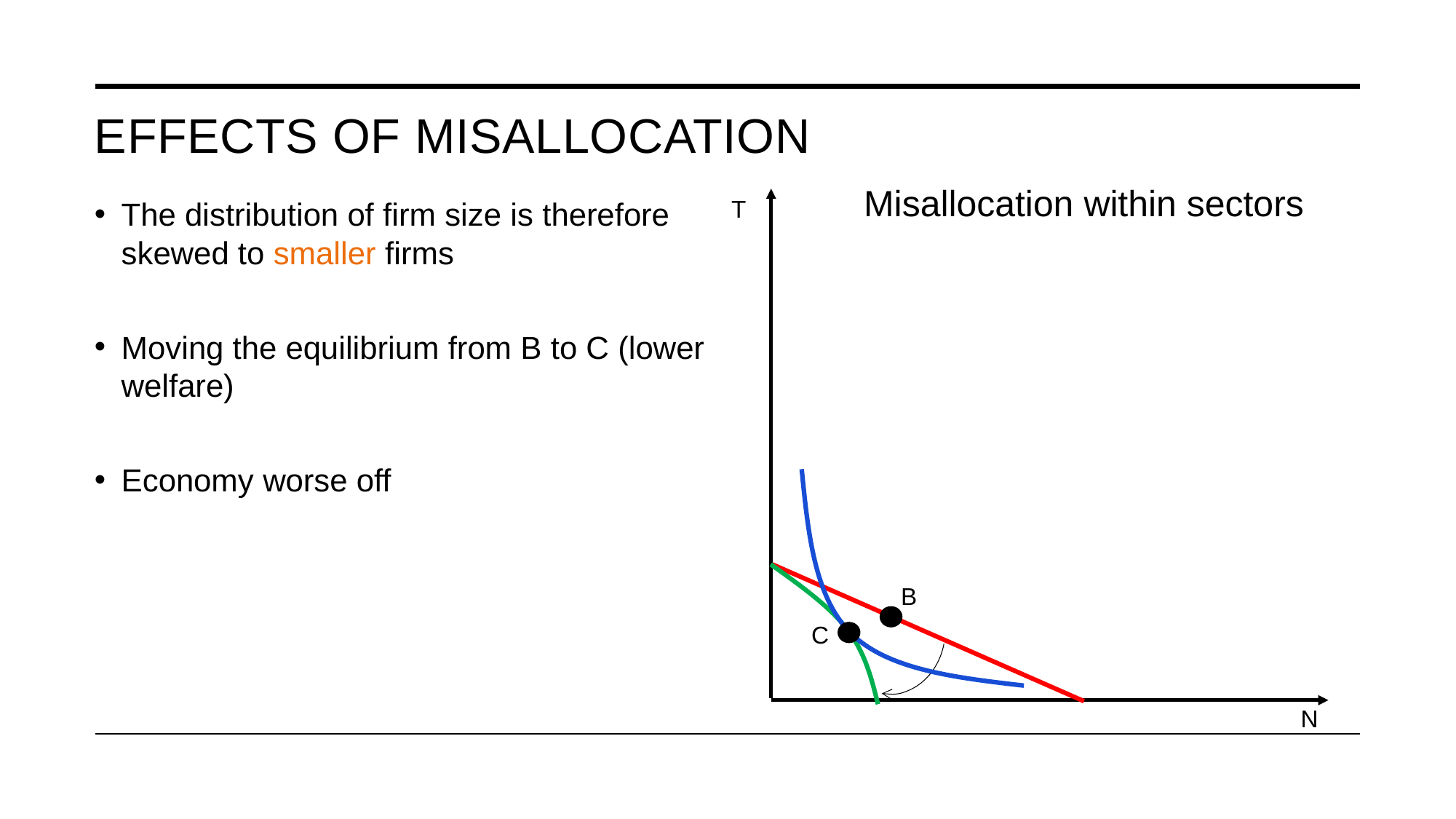

# Effects of misallocation
Misallocation within sectors

T
N
B

The distribution of firm size is therefore skewed to smaller firms

Moving the equilibrium from B to C (lower welfare)

Economy worse off

C